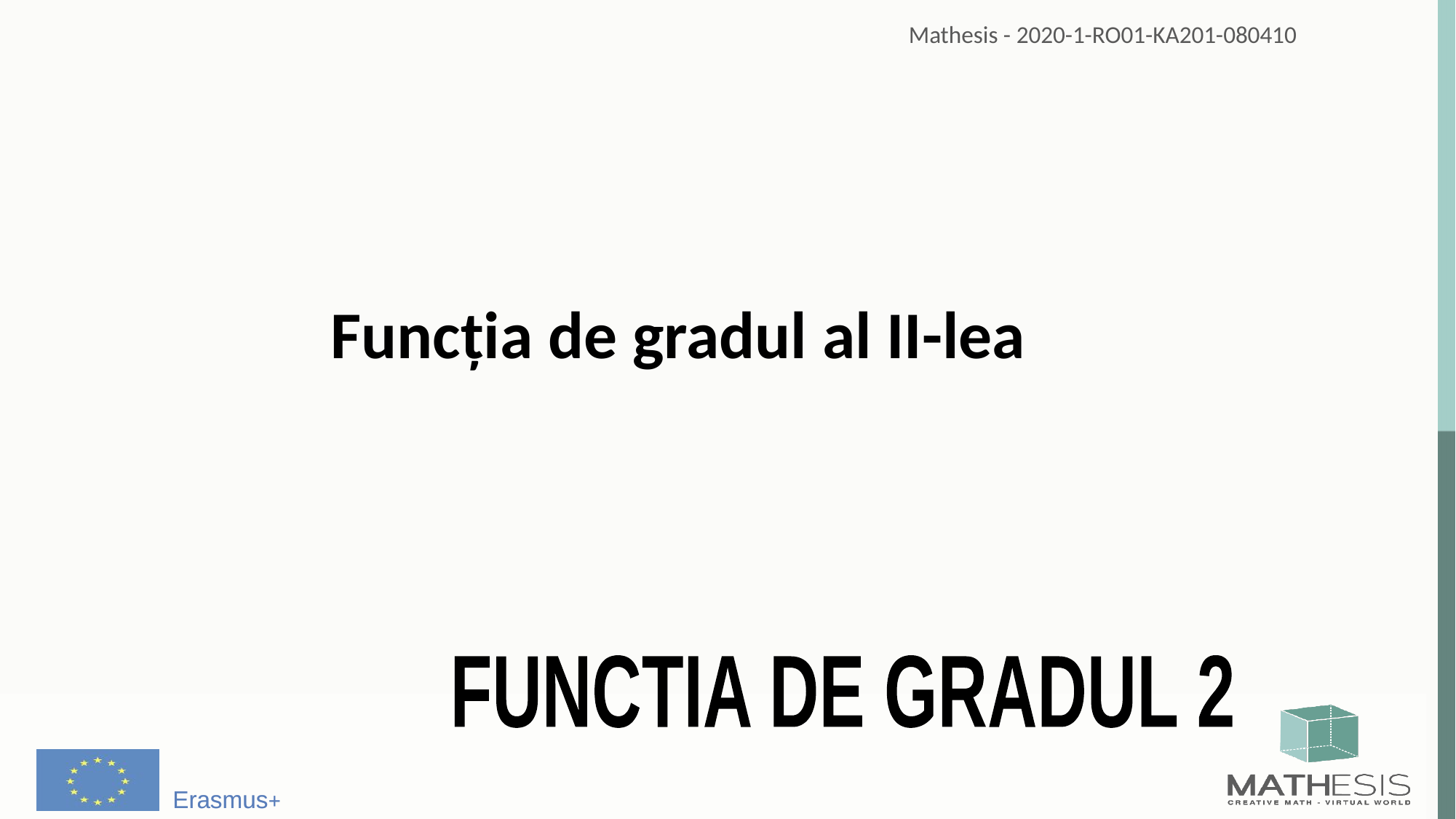

Funcția de gradul al II-lea
FUNCTIA DE GRADUL 2